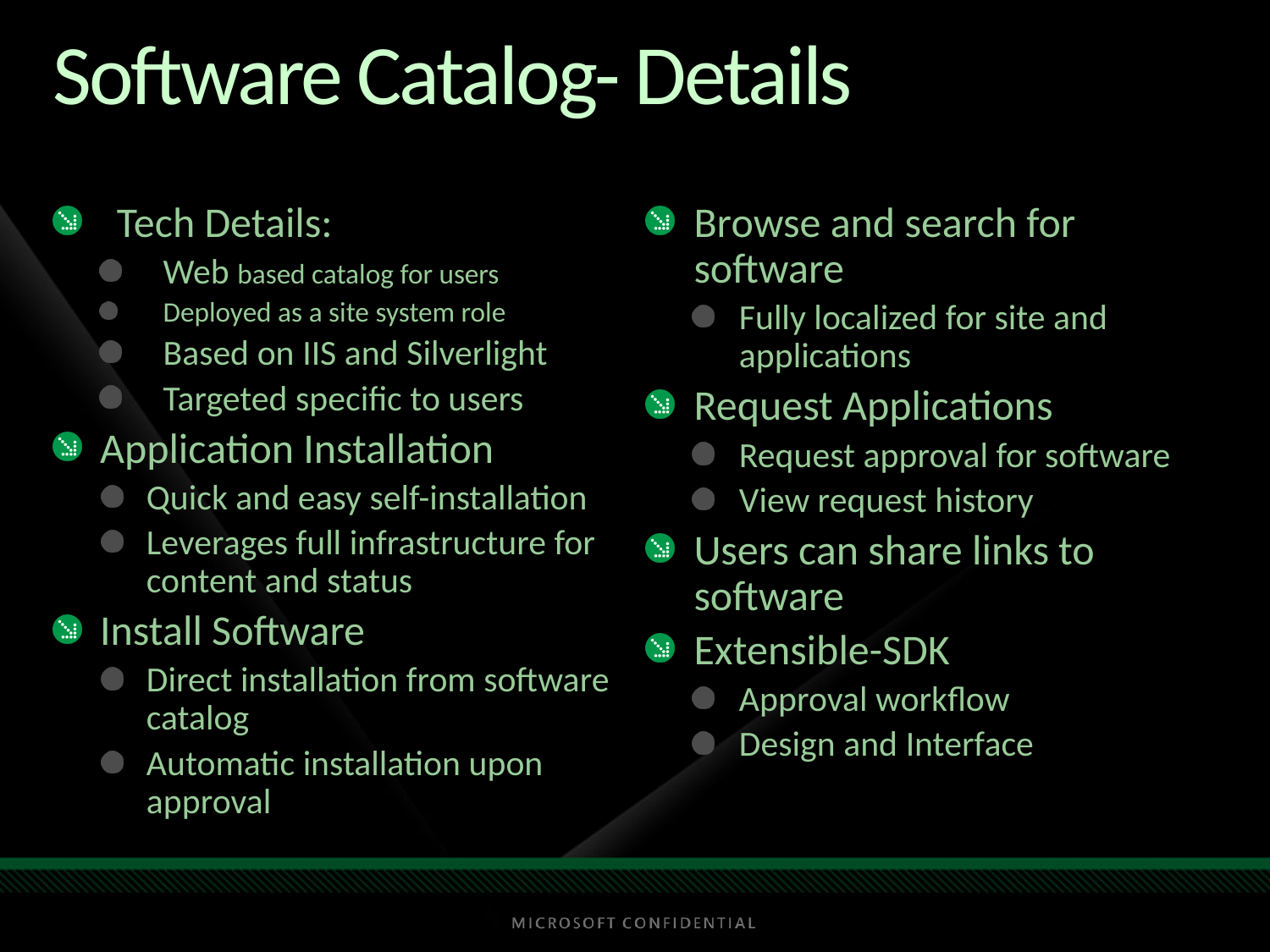

# Software Catalog- Details
Tech Details:
Web based catalog for users
Deployed as a site system role
Based on IIS and Silverlight
Targeted specific to users
Application Installation
Quick and easy self-installation
Leverages full infrastructure for content and status
Install Software
Direct installation from software catalog
Automatic installation upon approval

Browse and search for software
Fully localized for site and applications
Request Applications
Request approval for software
View request history
Users can share links to software
Extensible-SDK
Approval workflow
Design and Interface